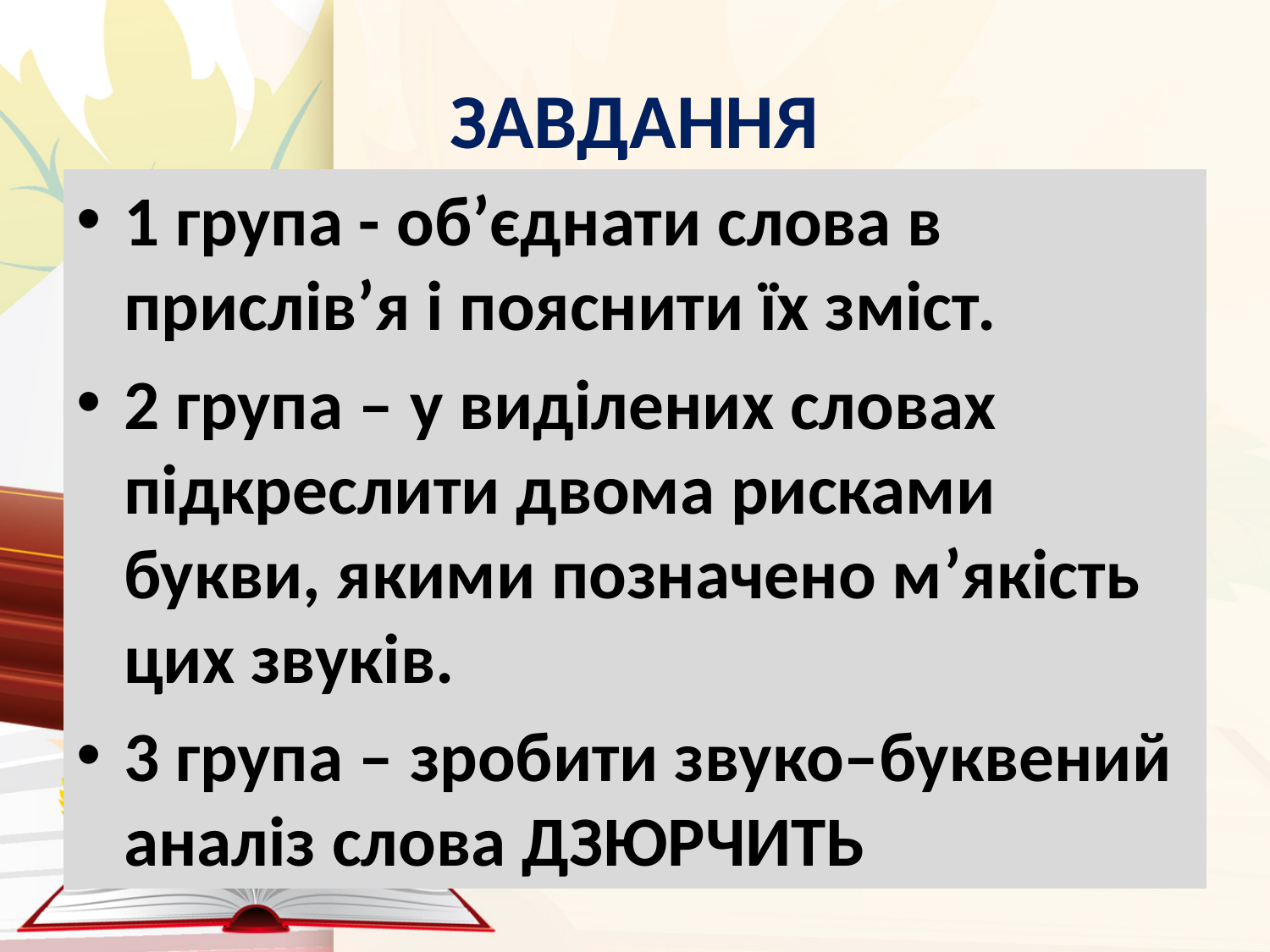

# ЗАВДАННЯ
1 група - об’єднати слова в прислів’я і пояснити їх зміст.
2 група – у виділених словах підкреслити двома рисками букви, якими позначено м’якість цих звуків.
3 група – зробити звуко–буквений аналіз слова ДЗЮРЧИТЬ